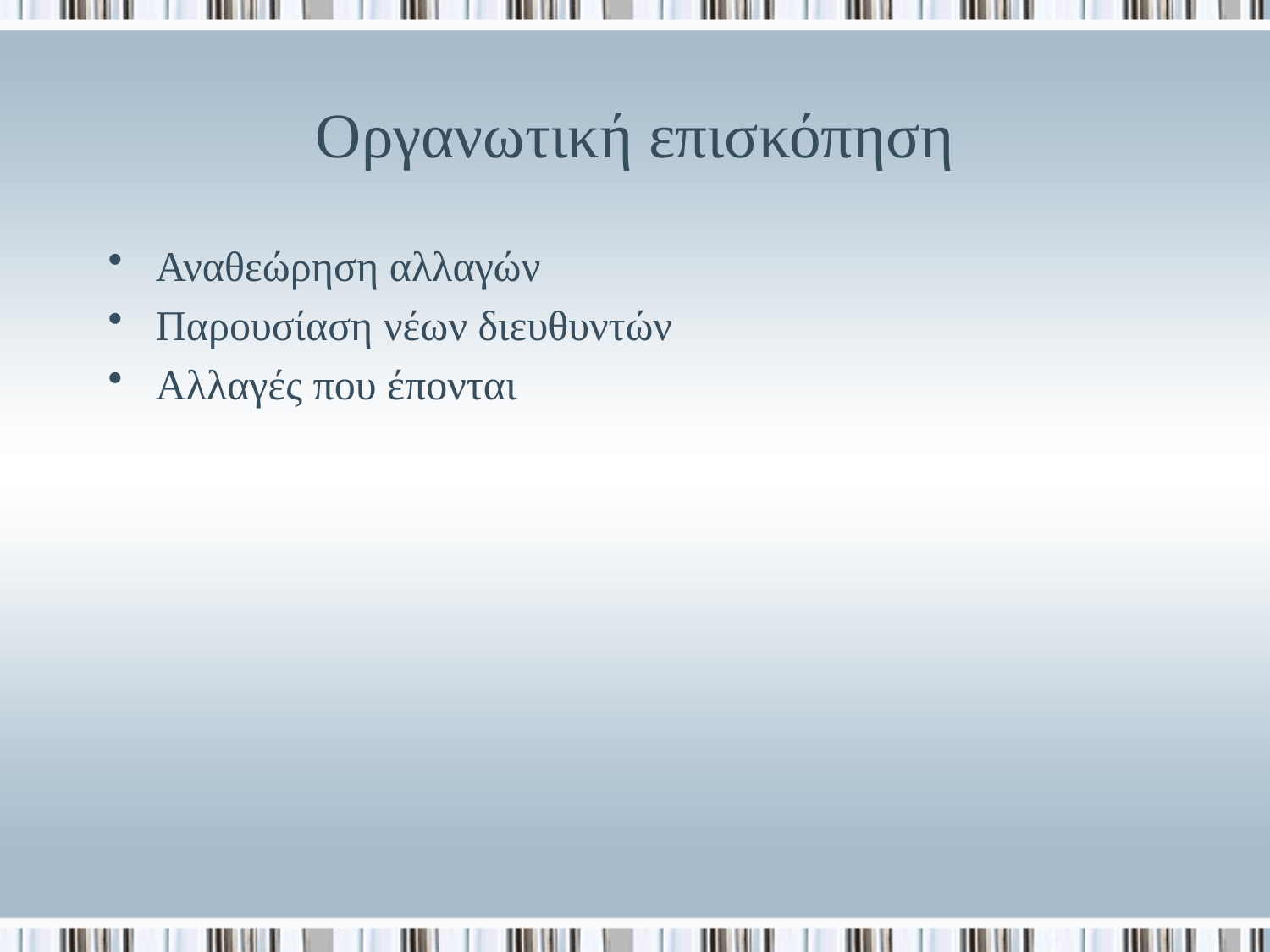

# Οργανωτική επισκόπηση
Αναθεώρηση αλλαγών
Παρουσίαση νέων διευθυντών
Αλλαγές που έπονται